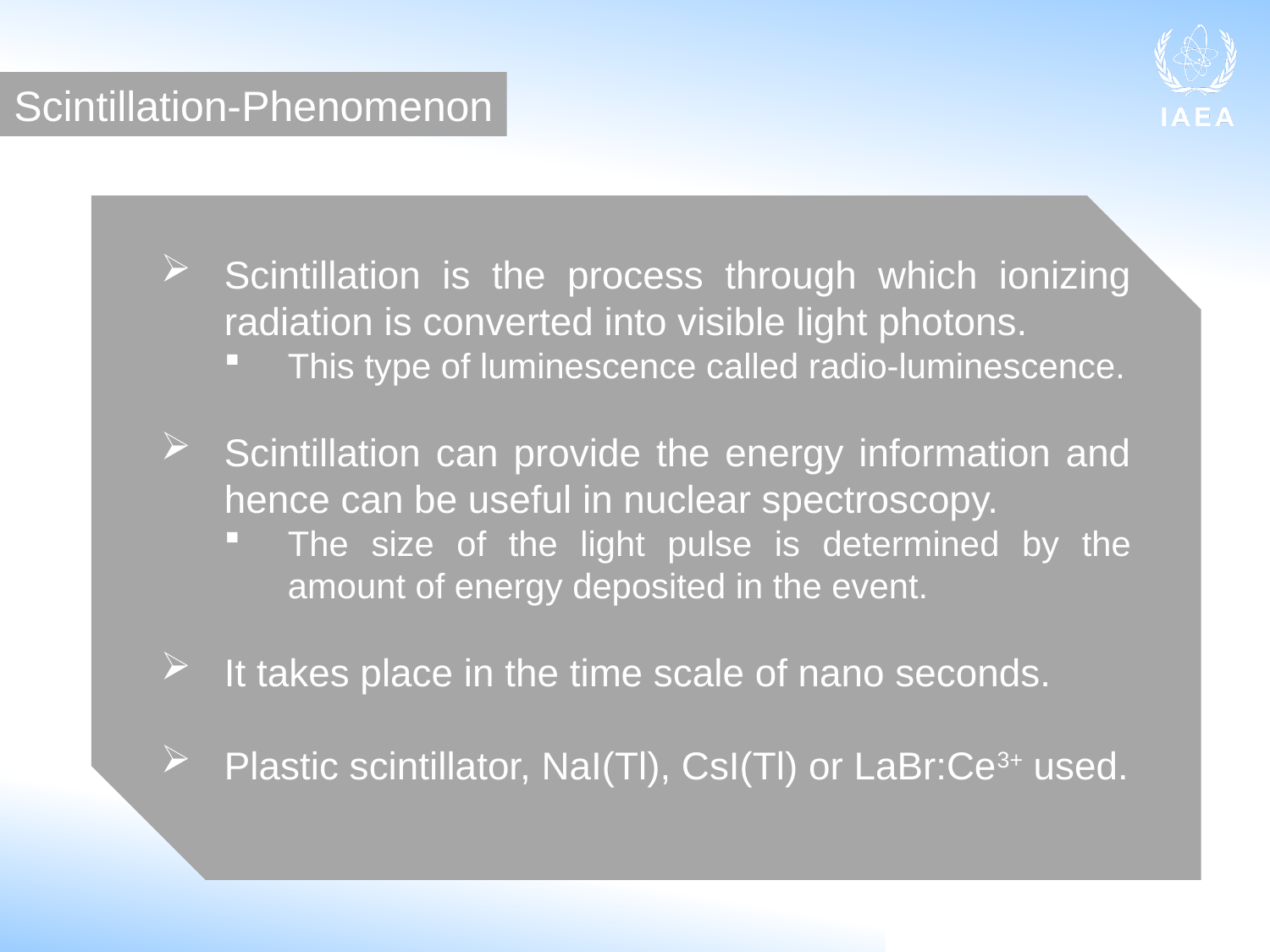

Scintillation-Phenomenon
Scintillation is the process through which ionizing radiation is converted into visible light photons.
This type of luminescence called radio-luminescence.

Scintillation can provide the energy information and hence can be useful in nuclear spectroscopy.
The size of the light pulse is determined by the amount of energy deposited in the event.

It takes place in the time scale of nano seconds.

Plastic scintillator, NaI(Tl), CsI(Tl) or LaBr:Ce3+ used.